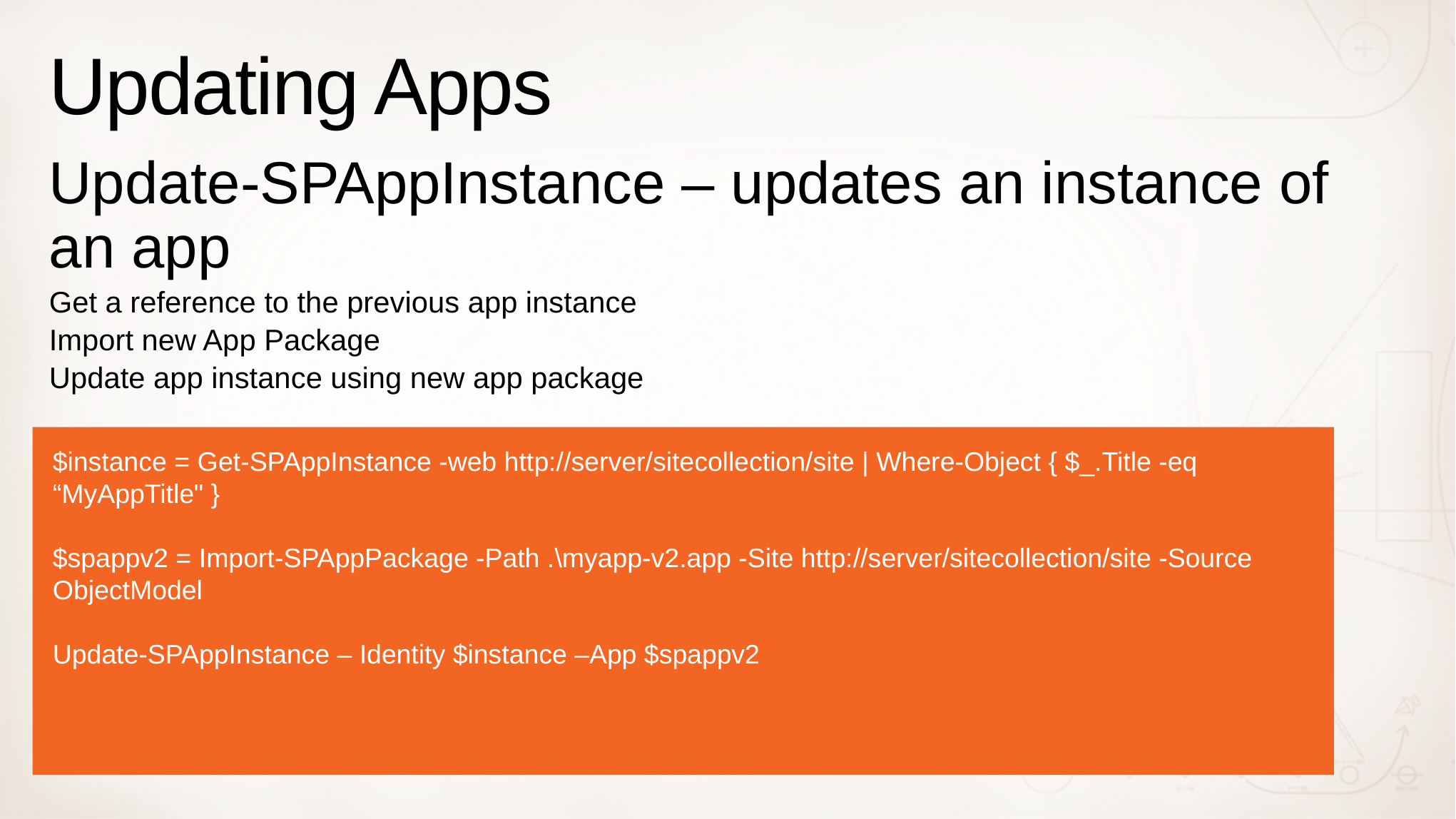

# Updating Apps
Update-SPAppInstance – updates an instance of an app
Get a reference to the previous app instance
Import new App Package
Update app instance using new app package
$instance = Get-SPAppInstance -web http://server/sitecollection/site | Where-Object { $_.Title -eq “MyAppTitle" }

$spappv2 = Import-SPAppPackage -Path .\myapp-v2.app -Site http://server/sitecollection/site -Source ObjectModel

Update-SPAppInstance – Identity $instance –App $spappv2